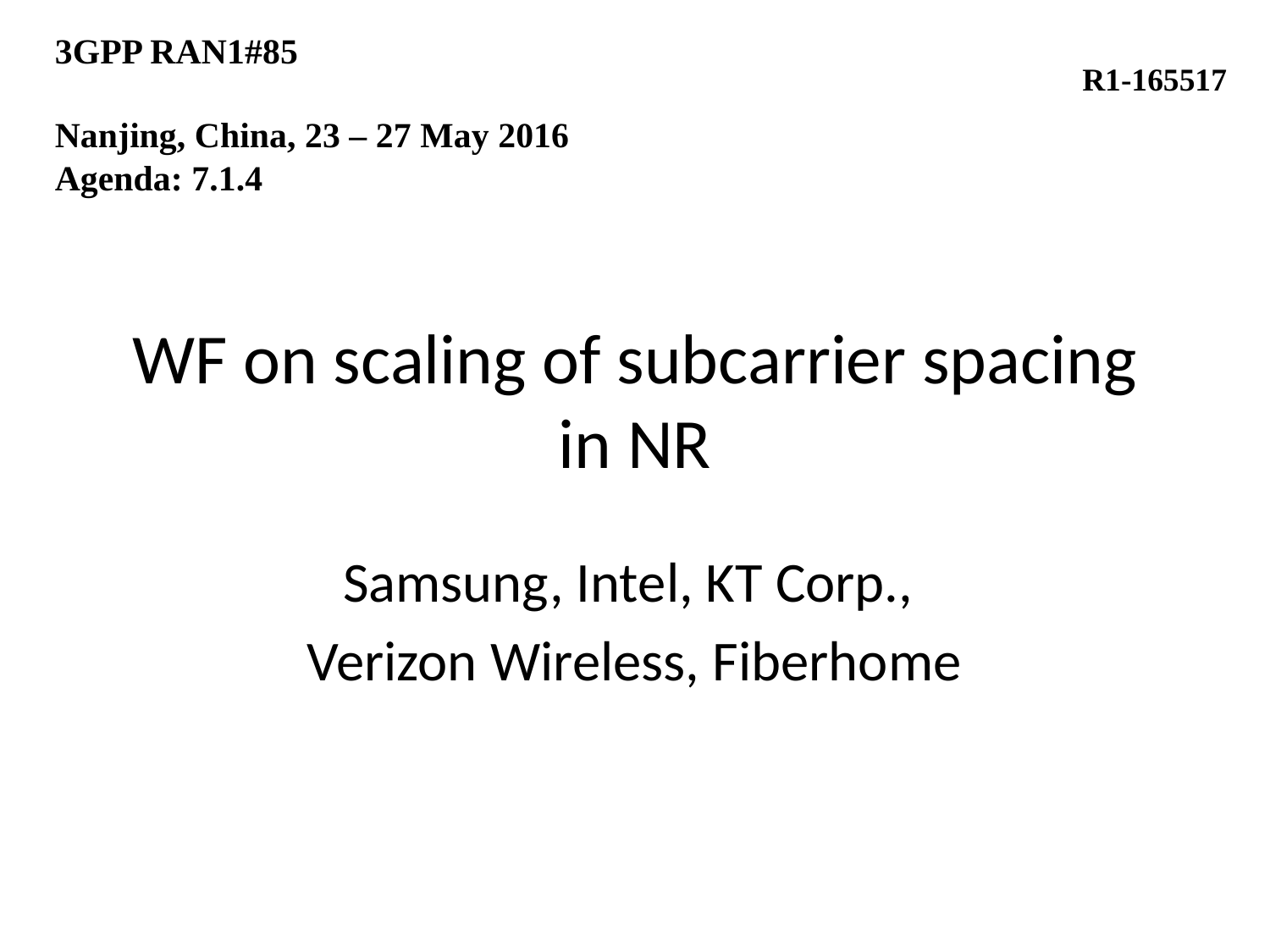

3GPP RAN1#85
Nanjing, China, 23 – 27 May 2016
Agenda: 7.1.4
R1-165517
# WF on scaling of subcarrier spacing in NR
Samsung, Intel, KT Corp.,
Verizon Wireless, Fiberhome